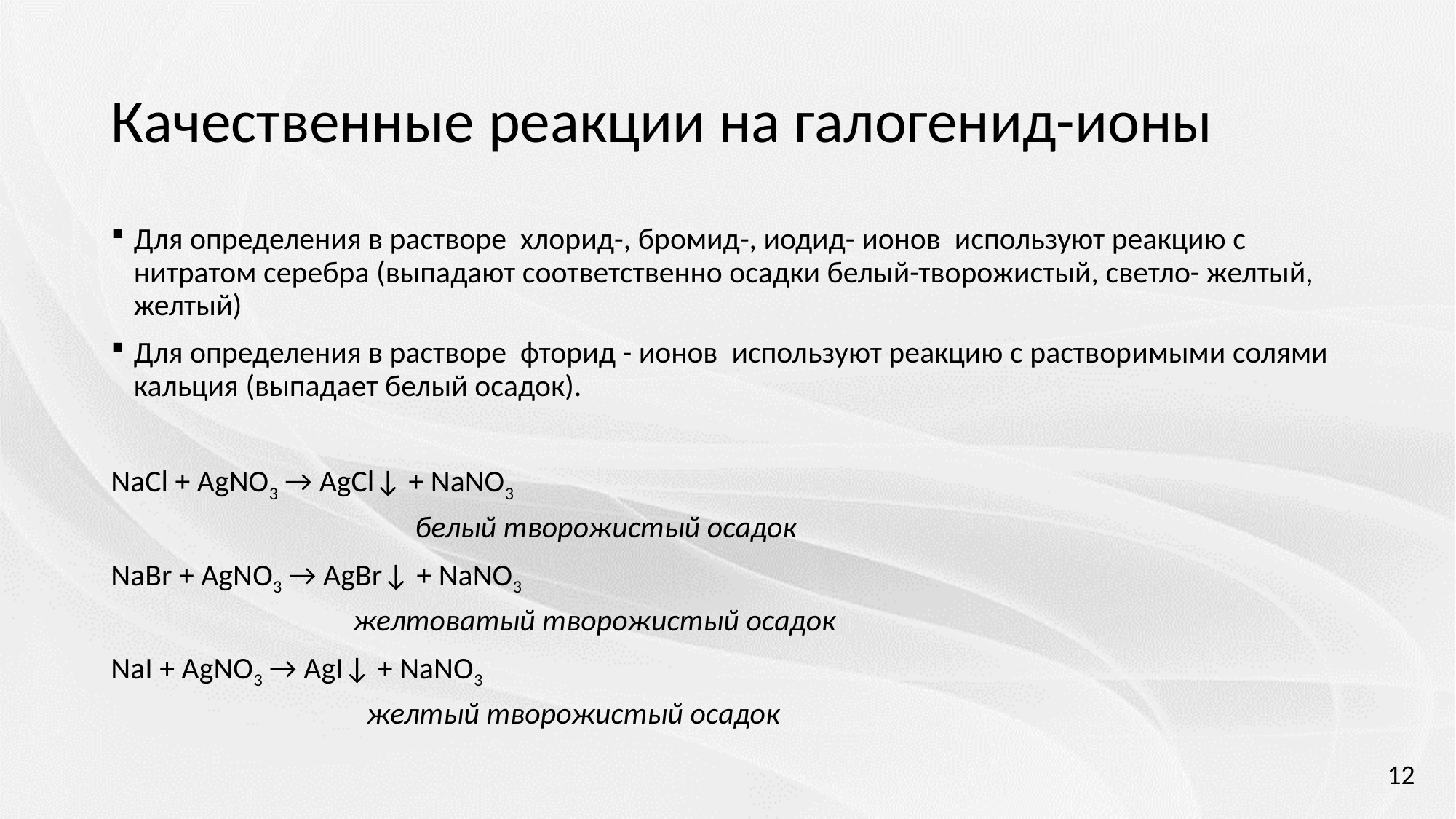

# Качественные реакции на галогенид-ионы
Для определения в растворе  хлорид-, бромид-, иодид- ионов  используют реакцию с нитратом серебра (выпадают соответственно осадки белый-творожистый, светло- желтый, желтый)
Для определения в растворе  фторид - ионов  используют реакцию с растворимыми солями кальция (выпадает белый осадок).

NaCl + AgNO3 → AgCl↓ + NaNO3
                                            белый творожистый осадок
NaBr + AgNO3 → AgBr↓ + NaNO3
                                   желтоватый творожистый осадок
NaI + AgNO3 → AgI↓ + NaNO3
                                     желтый творожистый осадок

12